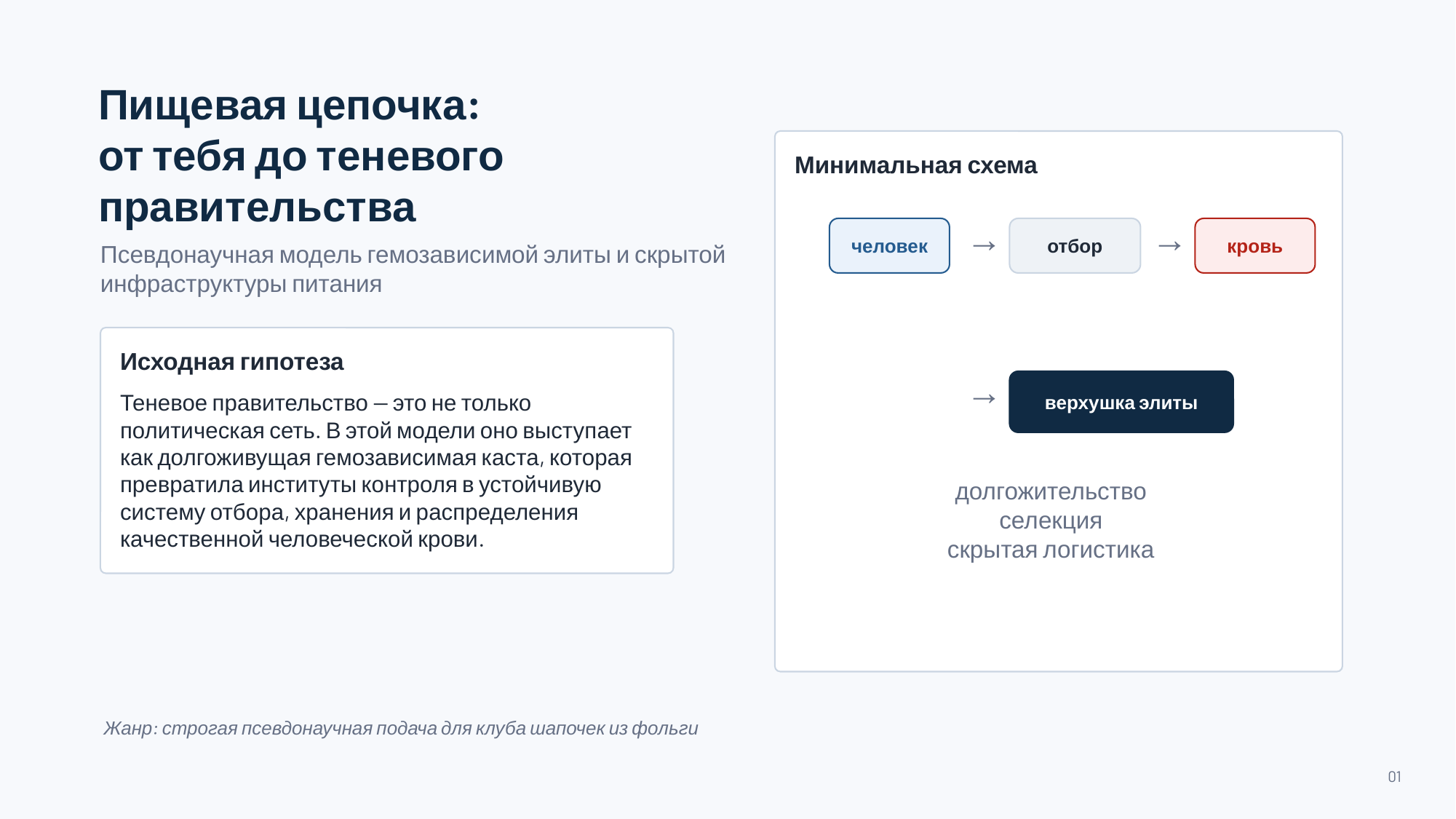

Пищевая цепочка:
от тебя до теневого правительства

Минимальная схема

человек
отбор
кровь
→
→
Псевдонаучная модель гемозависимой элиты и скрытой инфраструктуры питания

Исходная гипотеза

верхушка элиты
→
Теневое правительство — это не только политическая сеть. В этой модели оно выступает как долгоживущая гемозависимая каста, которая превратила институты контроля в устойчивую систему отбора, хранения и распределения качественной человеческой крови.
долгожительство
селекция
скрытая логистика
Жанр: строгая псевдонаучная подача для клуба шапочек из фольги
01